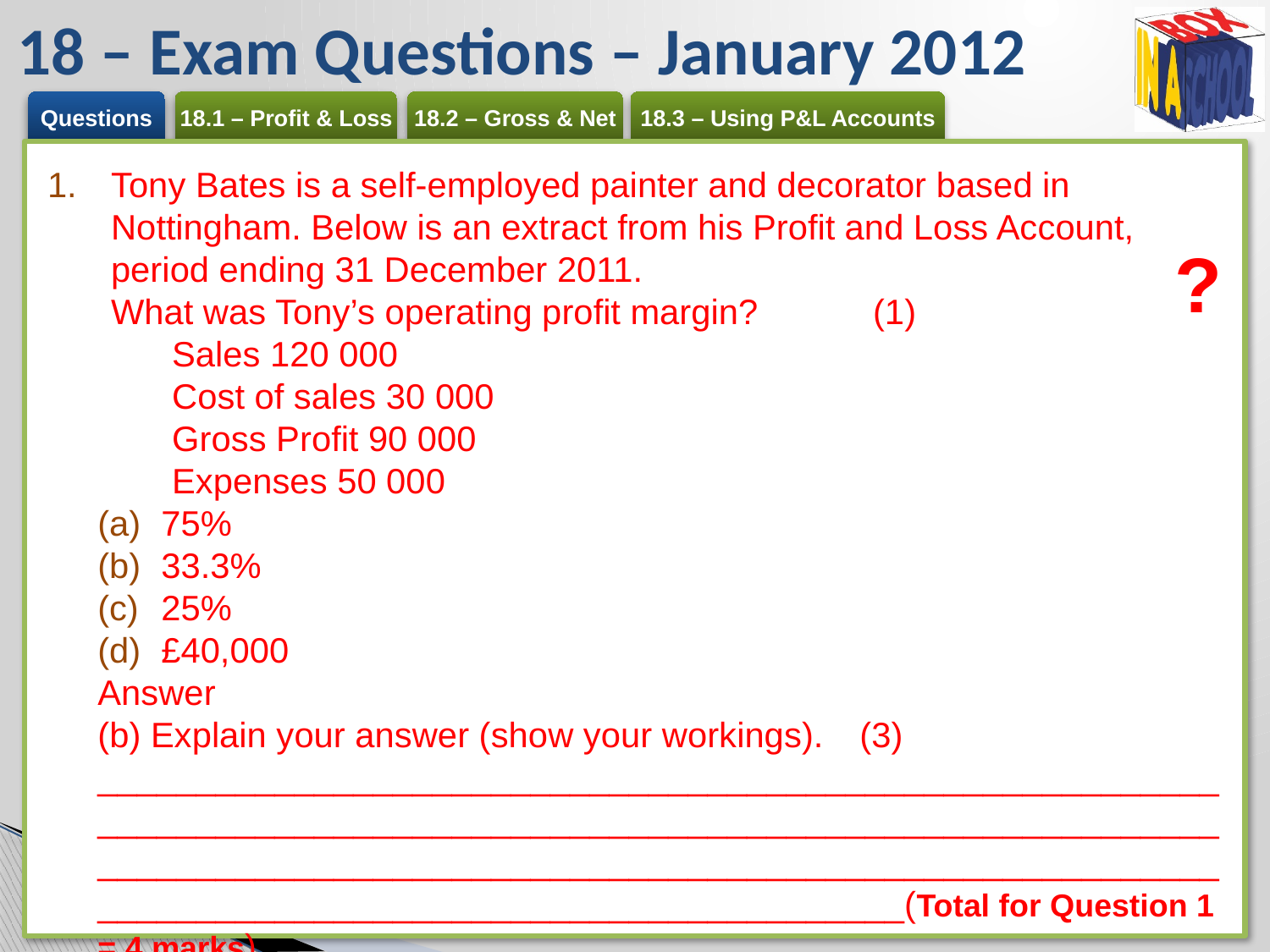

# 18 – Exam Questions – January 2012
Tony Bates is a self-employed painter and decorator based in Nottingham. Below is an extract from his Profit and Loss Account, period ending 31 December 2011.
What was Tony’s operating profit margin?	(1)
Sales 120 000
Cost of sales 30 000
Gross Profit 90 000
Expenses 50 000
75%
33.3%
25%
£40,000
Answer
(b) Explain your answer (show your workings).	(3)
____________________________________________________________________________________________________________________________________________________________________________________________________________________(Total for Question 1 = 4 marks)
?